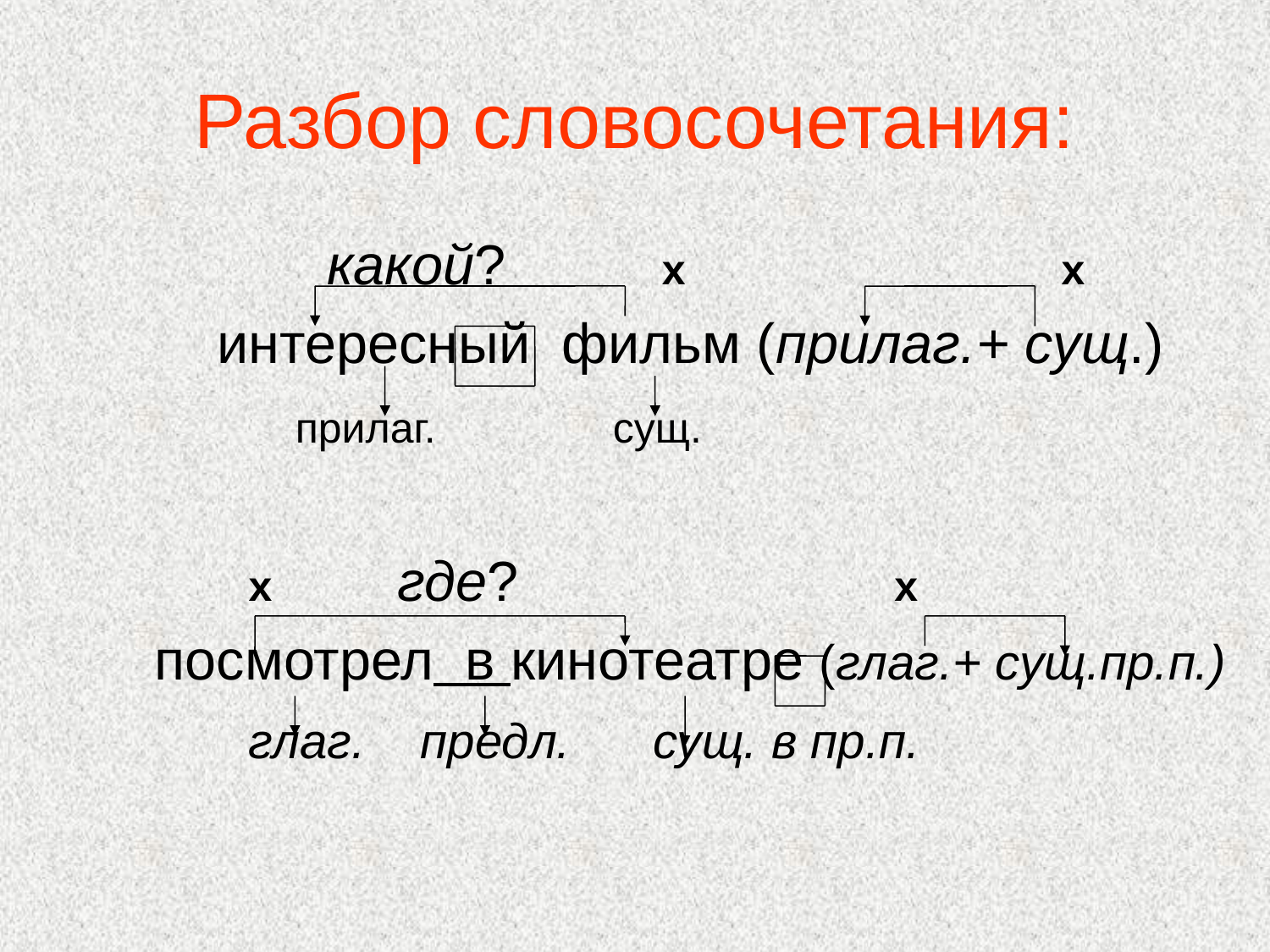

# Разбор словосочетания:
                какой?          х                        х
         интересный  фильм (прилаг.+ сущ.)
              прилаг.               сущ.

           х        где?                        х
     посмотрел  в кинотеатре (глаг.+ сущ.пр.п.)
           глаг.    предл.      сущ. в пр.п.